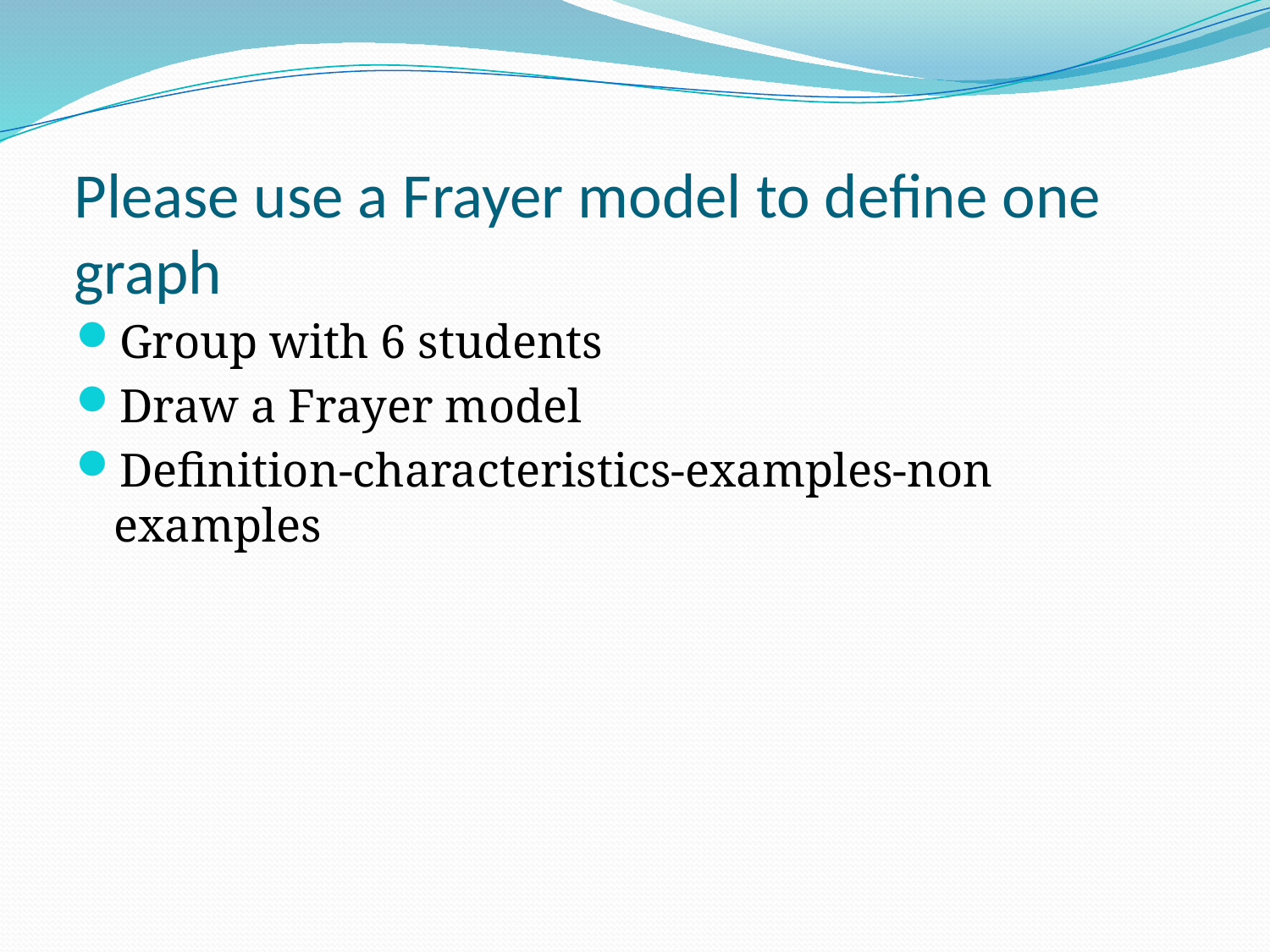

# Please use a Frayer model to define one graph
Group with 6 students
Draw a Frayer model
Definition-characteristics-examples-non examples